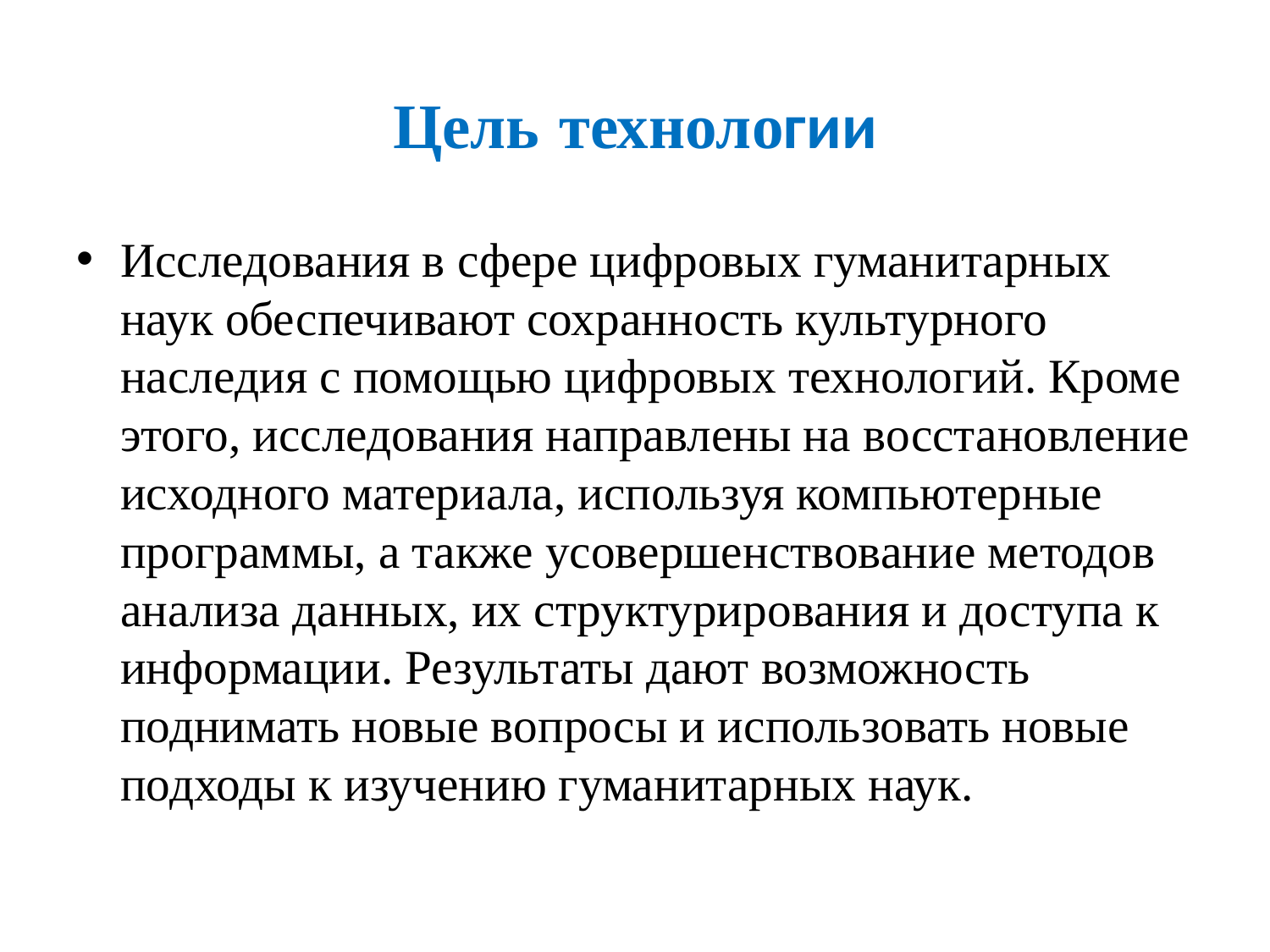

# Цель технологии
Исследования в сфере цифровых гуманитарных наук обеспечивают сохранность культурного наследия с помощью цифровых технологий. Кроме этого, исследования направлены на восстановление исходного материала, используя компьютерные программы, а также усовершенствование методов анализа данных, их структурирования и доступа к информации. Результаты дают возможность поднимать новые вопросы и использовать новые подходы к изучению гуманитарных наук.